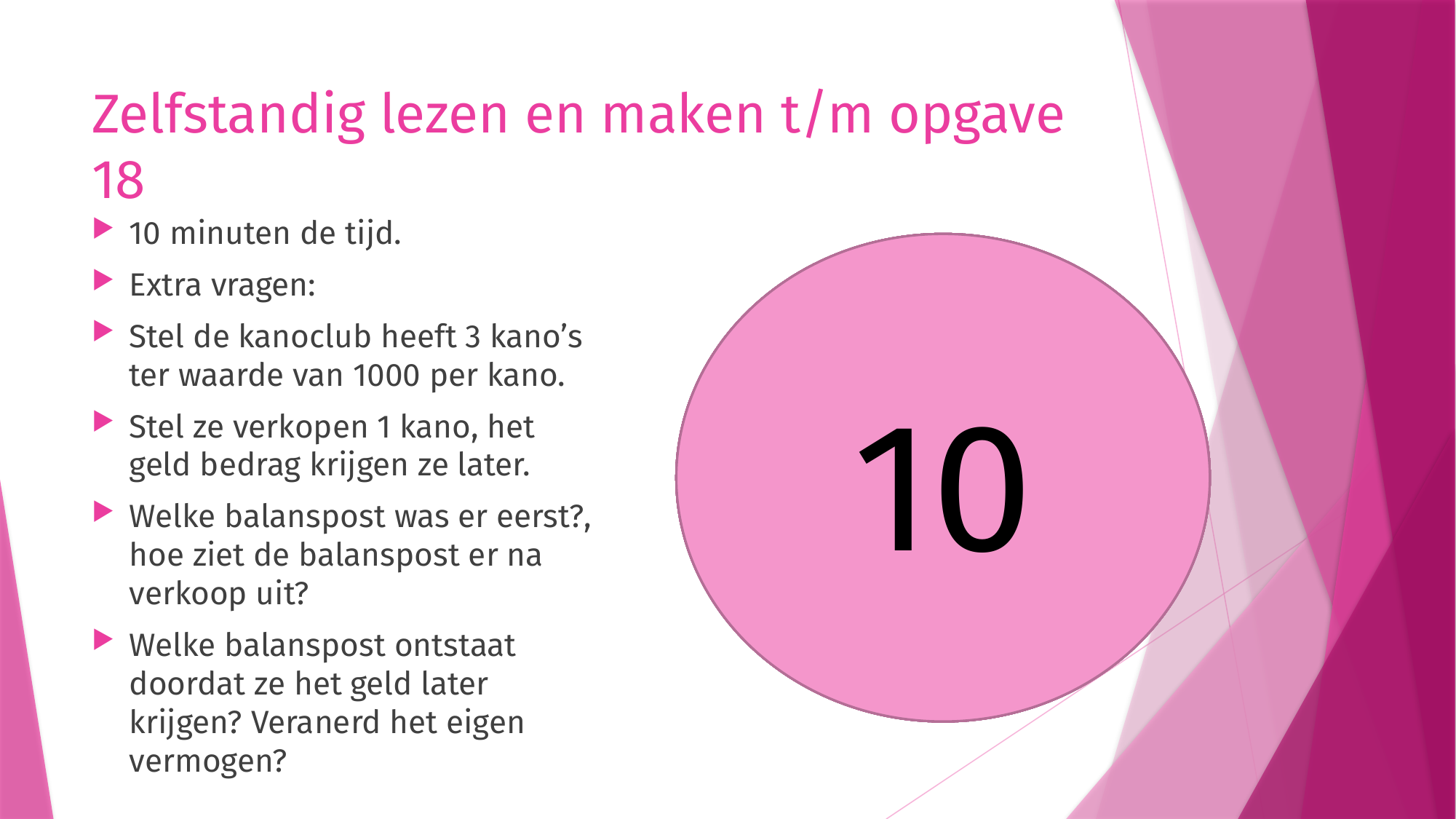

# Zelfstandig lezen en maken t/m opgave 18
10 minuten de tijd.
Extra vragen:
Stel de kanoclub heeft 3 kano’s ter waarde van 1000 per kano.
Stel ze verkopen 1 kano, het geld bedrag krijgen ze later.
Welke balanspost was er eerst?, hoe ziet de balanspost er na verkoop uit?
Welke balanspost ontstaat doordat ze het geld later krijgen? Veranerd het eigen vermogen?
10
9
8
5
6
7
4
3
1
2